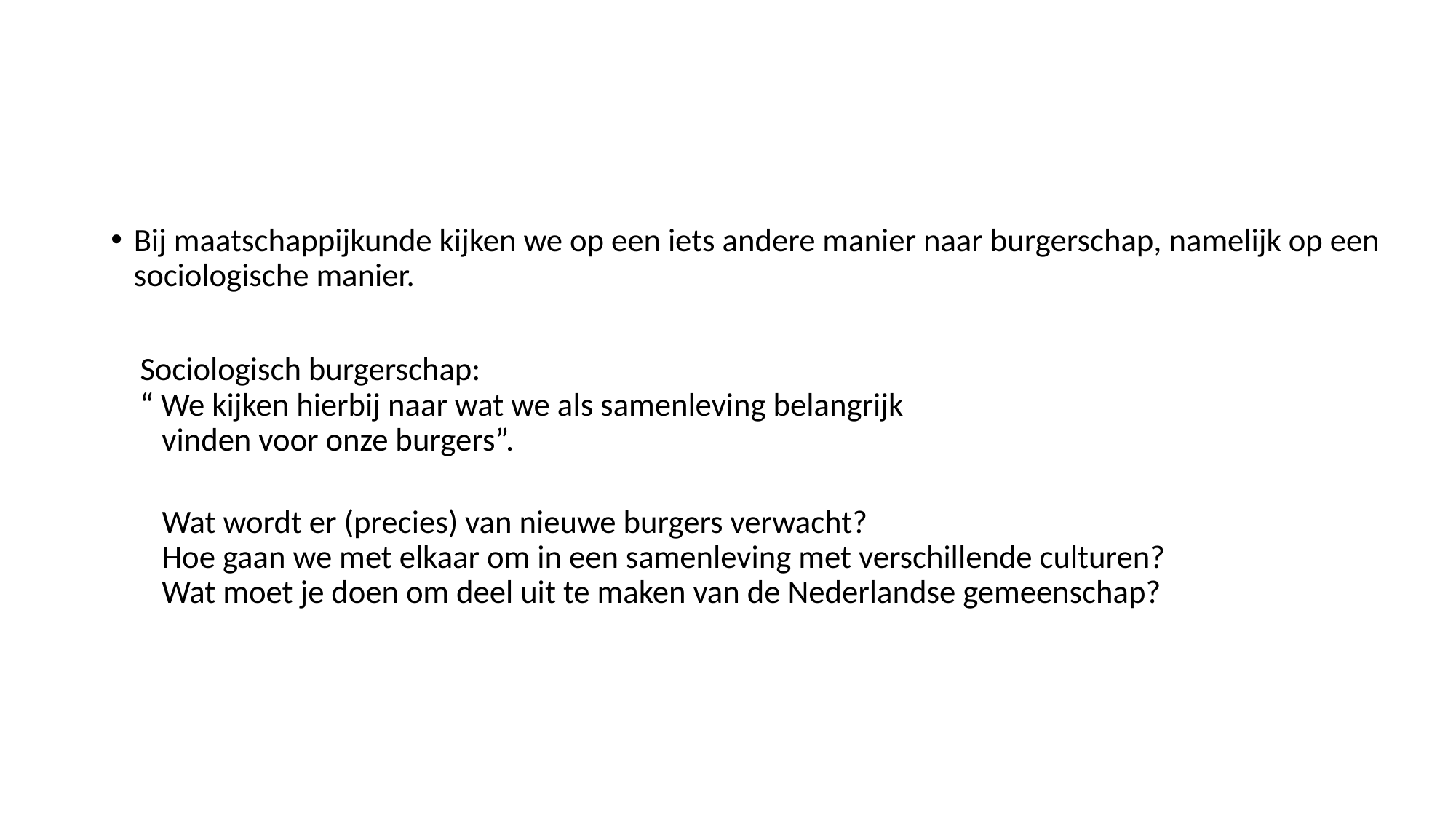

#
Bij maatschappijkunde kijken we op een iets andere manier naar burgerschap, namelijk op een sociologische manier.

    Sociologisch burgerschap:
    “ We kijken hierbij naar wat we als samenleving belangrijk
       vinden voor onze burgers”.
       Wat wordt er (precies) van nieuwe burgers verwacht?
       Hoe gaan we met elkaar om in een samenleving met verschillende culturen?
       Wat moet je doen om deel uit te maken van de Nederlandse gemeenschap?